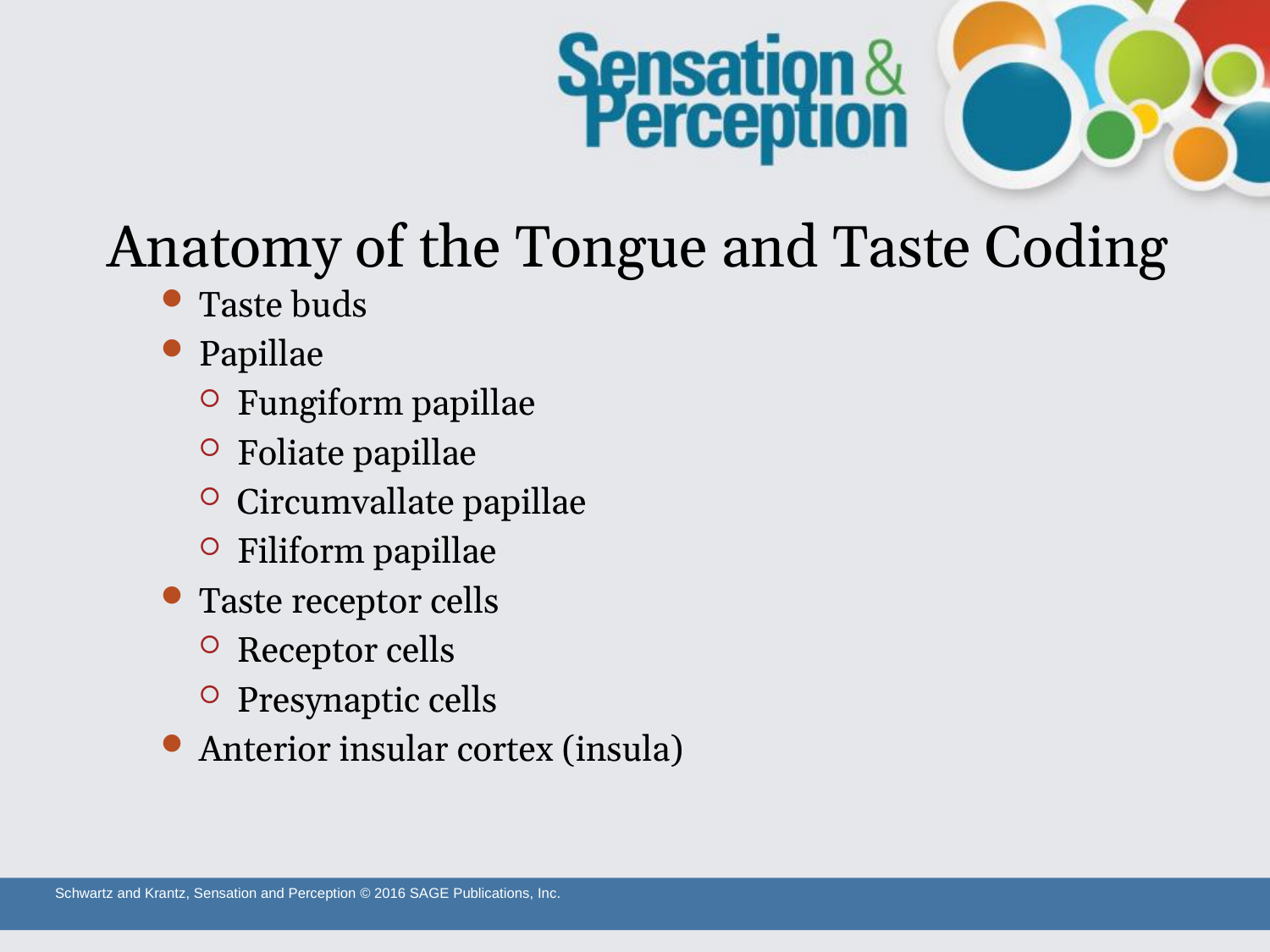

# Anatomy of the Tongue and Taste Coding
Taste buds
Papillae
Fungiform papillae
Foliate papillae
Circumvallate papillae
Filiform papillae
Taste receptor cells
Receptor cells
Presynaptic cells
Anterior insular cortex (insula)
Schwartz and Krantz, Sensation and Perception © 2016 SAGE Publications, Inc.